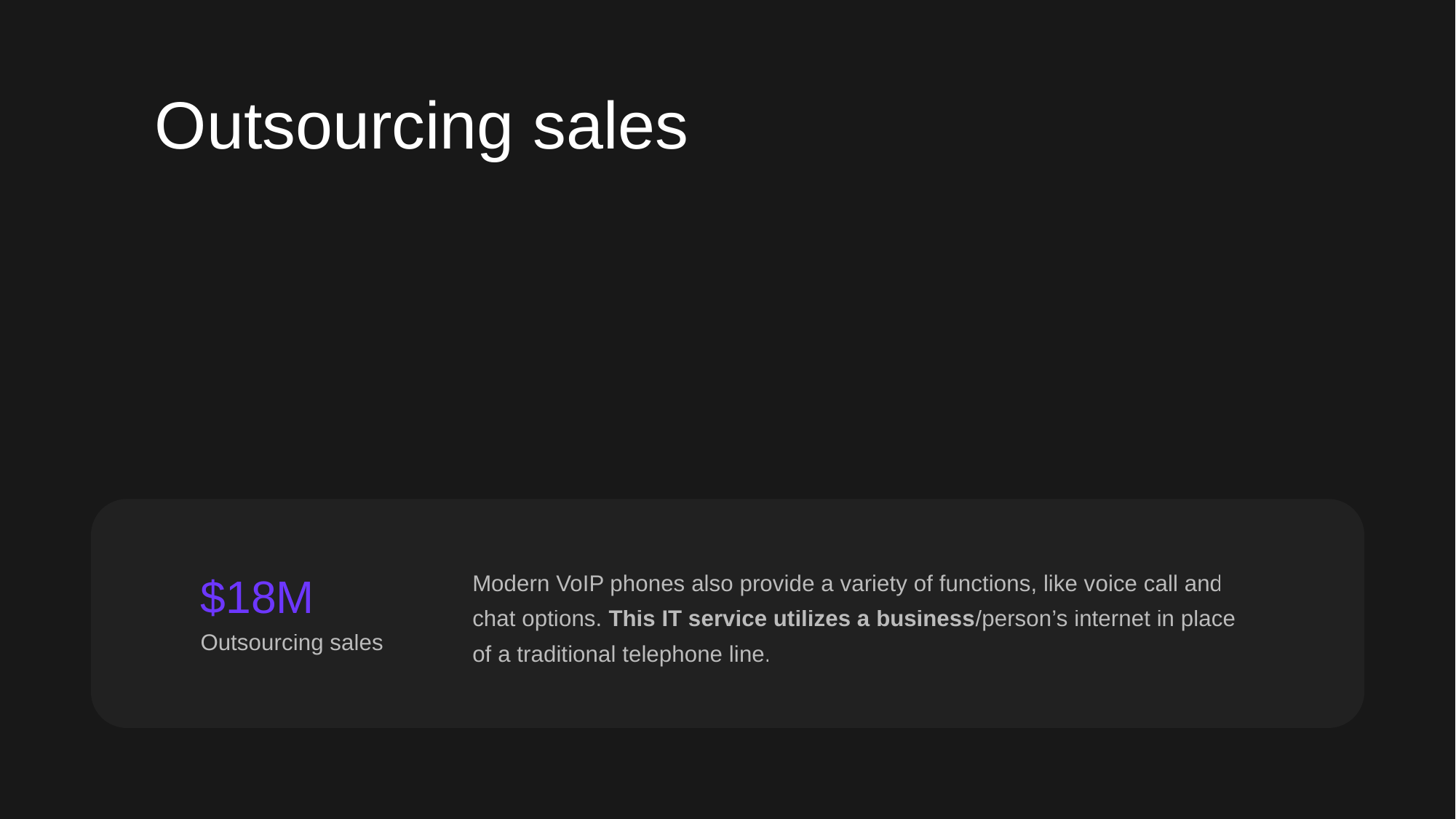

# Outsourcing sales

Modern VoIP phones also provide a variety of functions, like voice call and chat options. This IT service utilizes a business/person’s internet in place of a traditional telephone line.
$18M
Outsourcing sales